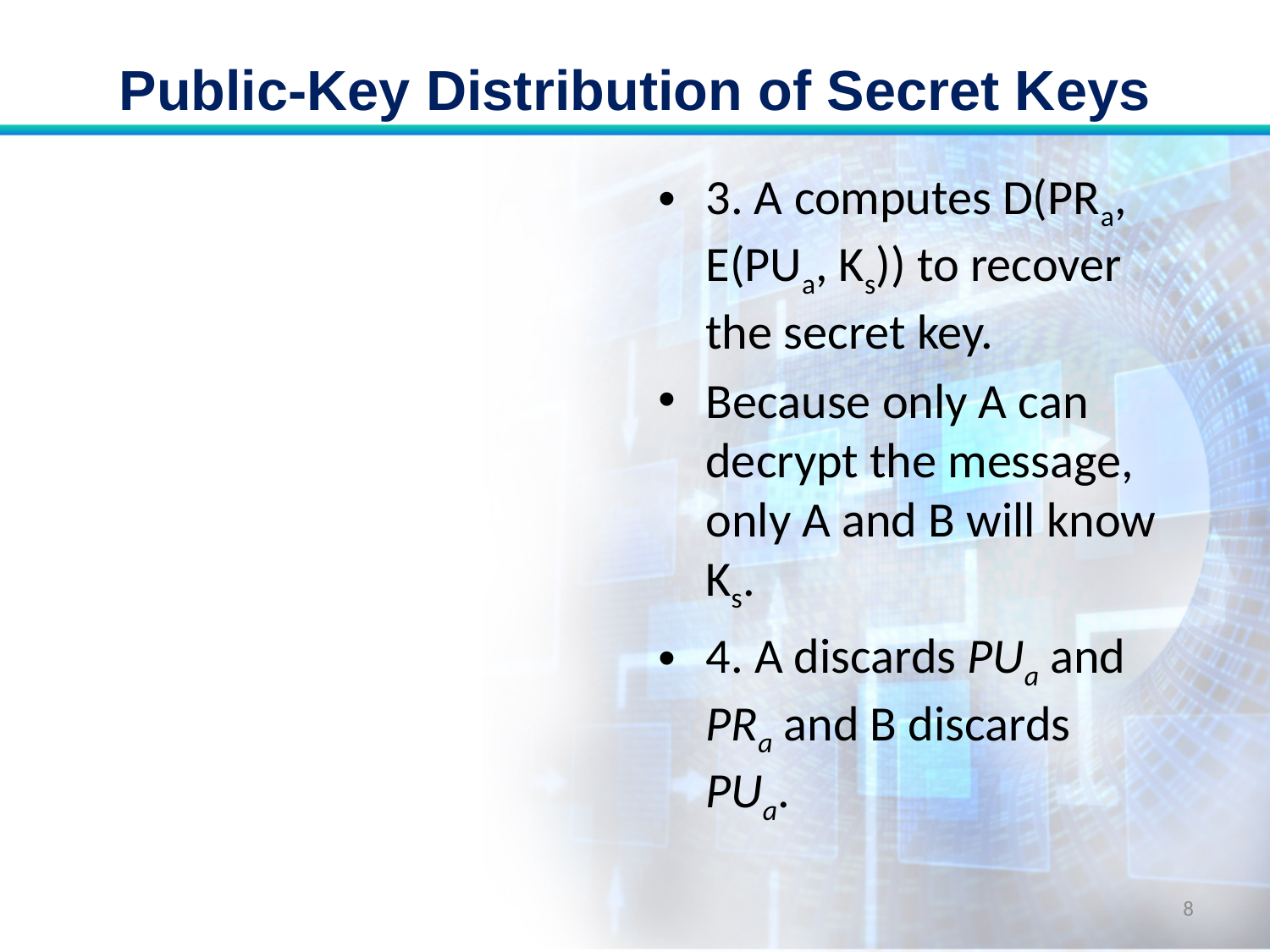

# Public-Key Distribution of Secret Keys
3. A computes D(PRa, E(PUa, Ks)) to recover the secret key.
Because only A can decrypt the message, only A and B will know Ks.
4. A discards PUa and PRa and B discards PUa.
8